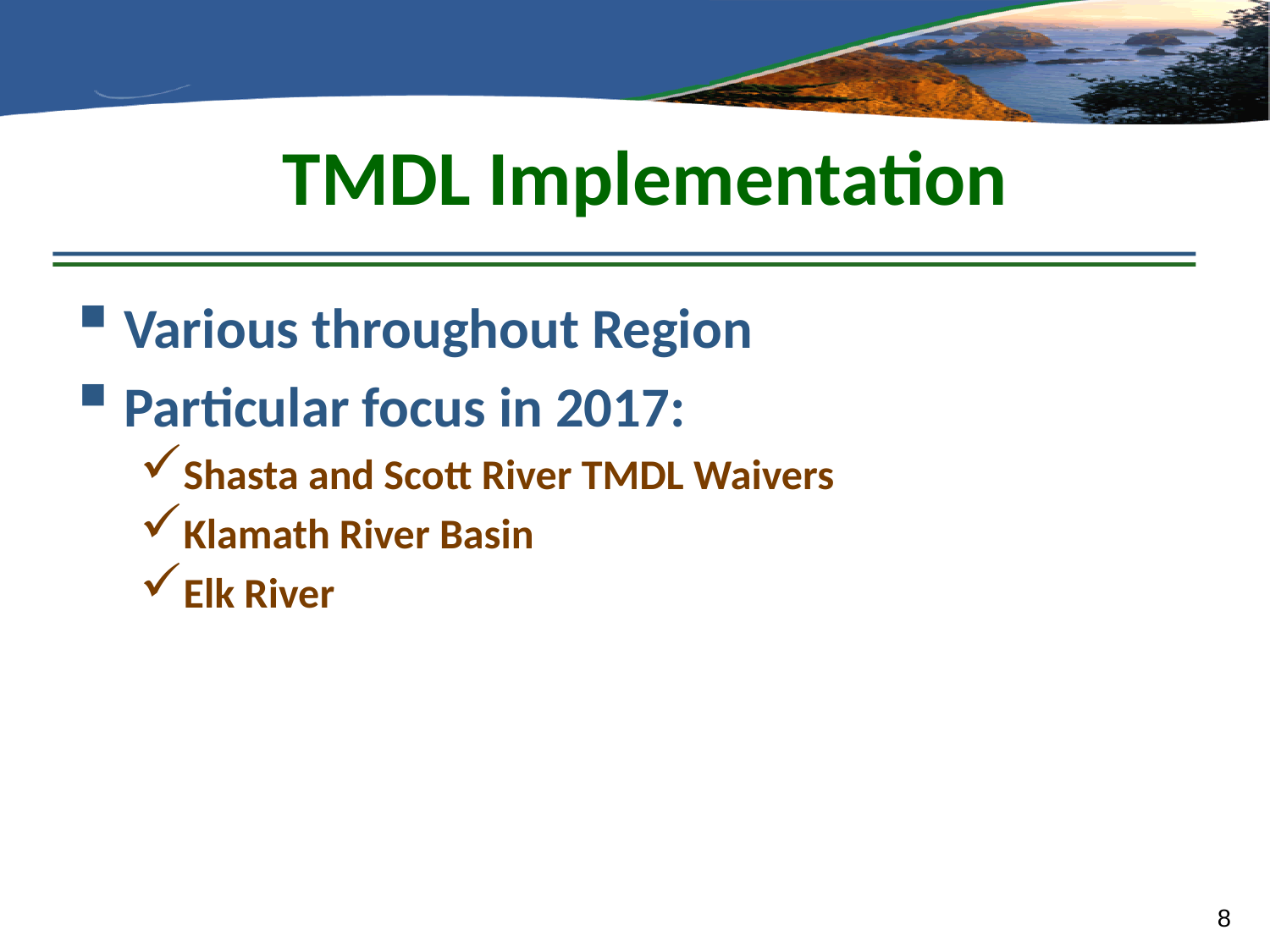

# TMDL Implementation

Various throughout Region
Particular focus in 2017:
Shasta and Scott River TMDL Waivers
Klamath River Basin
Elk River
8